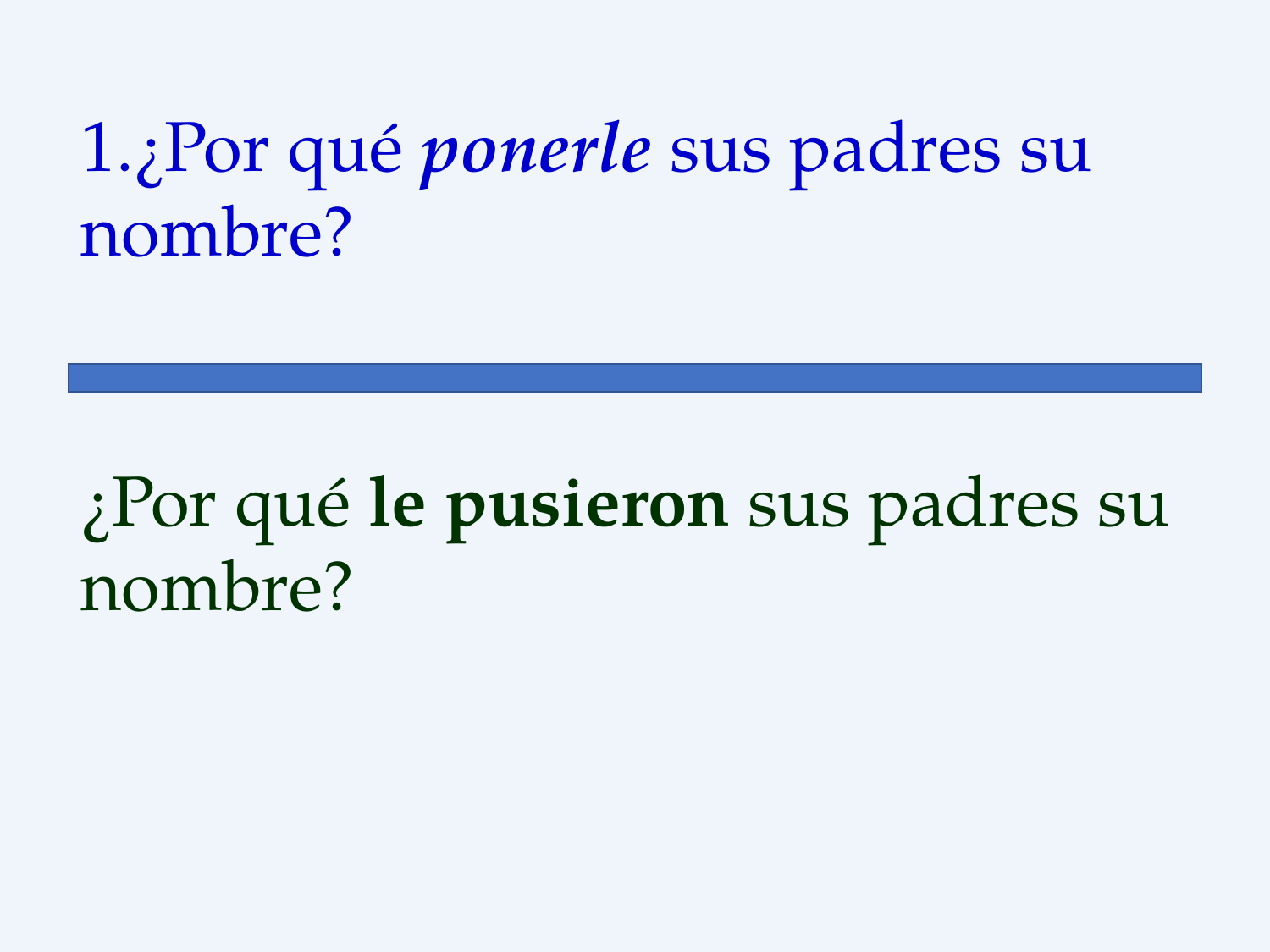

1.¿Por qué ponerle sus padres su nombre?

¿Por qué le pusieron sus padres su nombre?